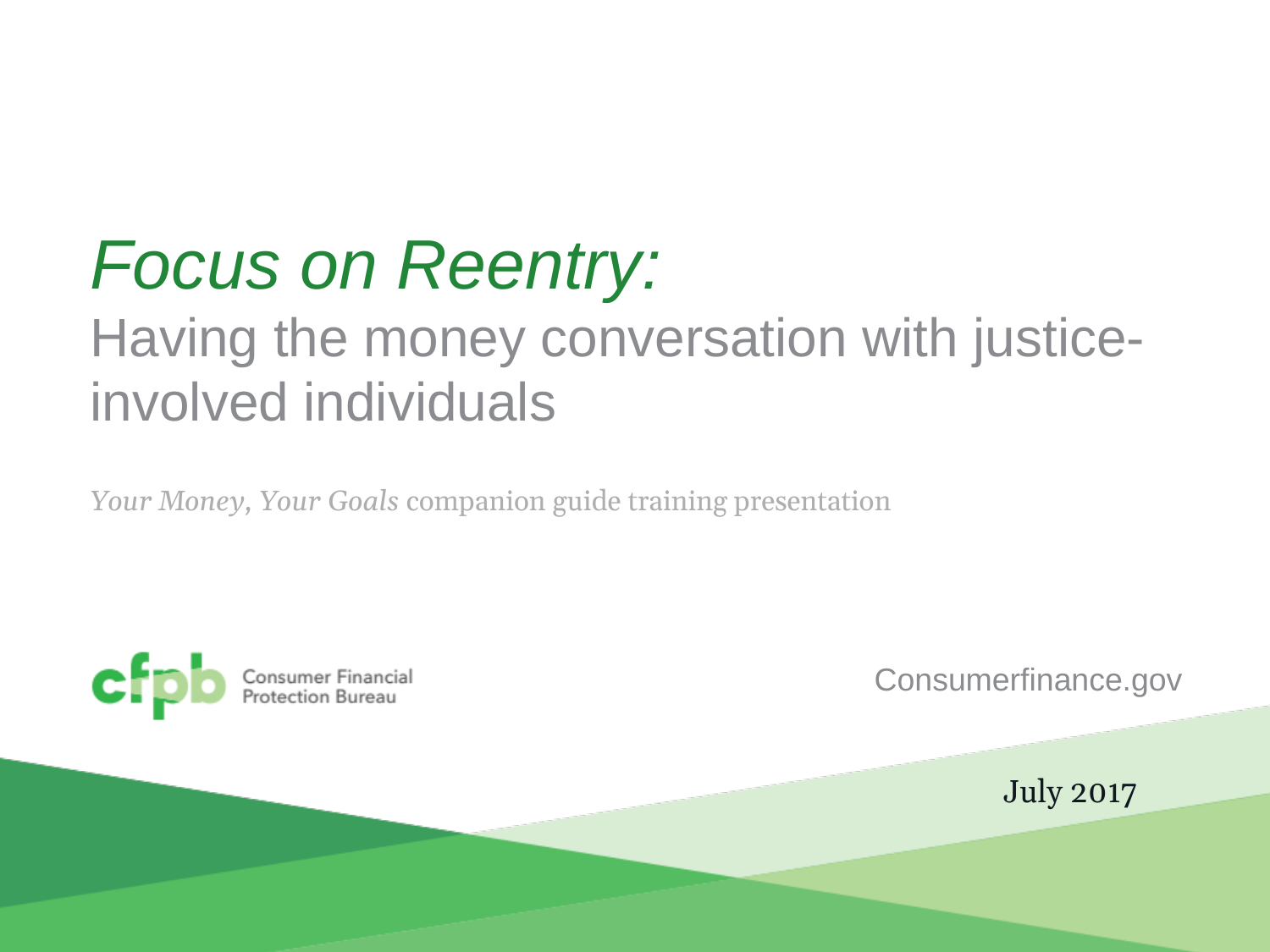

# Focus on Reentry: Having the money conversation with justice-involved individuals
Your Money, Your Goals companion guide training presentation

Consumerfinance.gov
July 2017